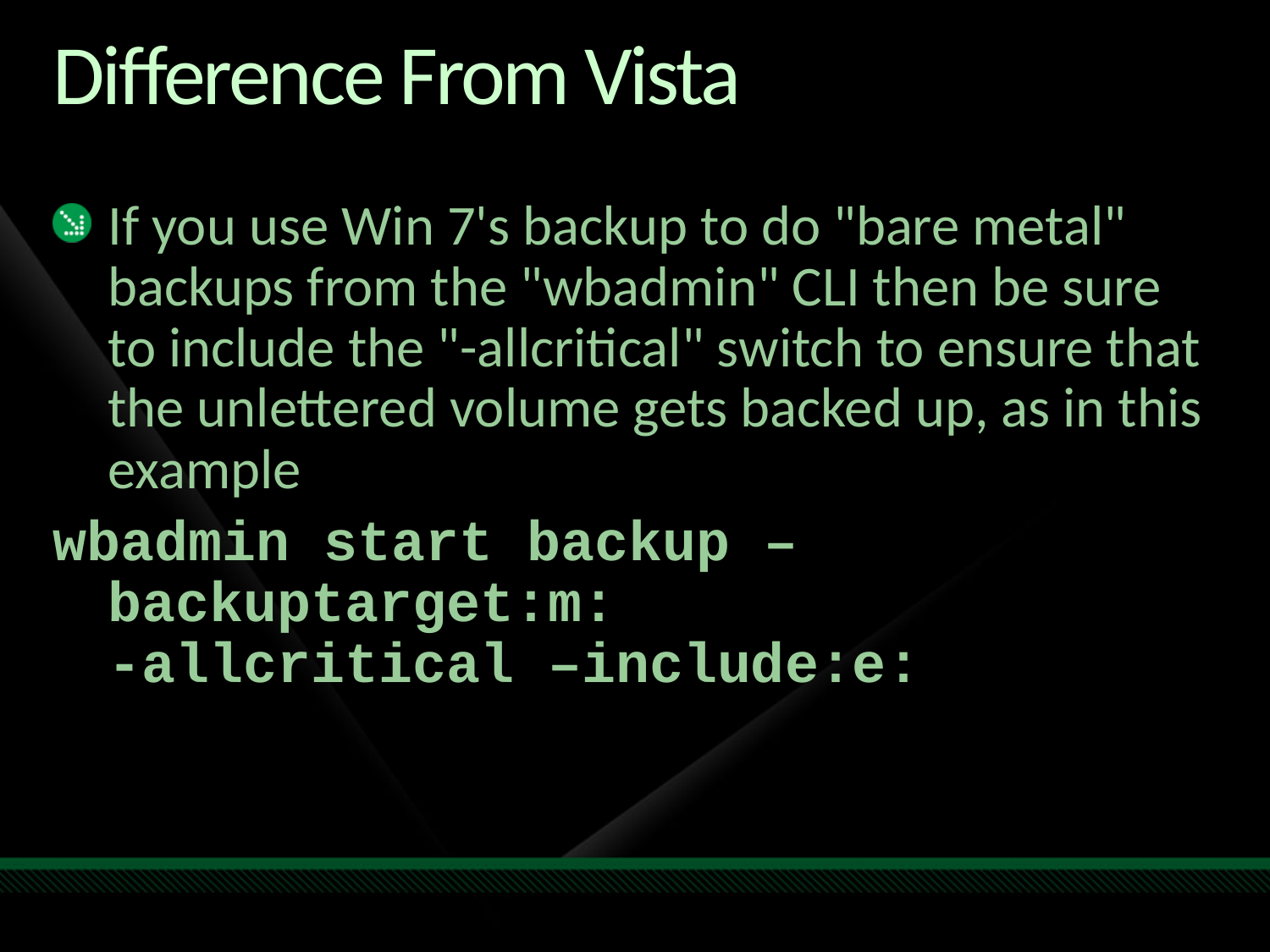

# Difference From Vista
If you use Win 7's backup to do "bare metal" backups from the "wbadmin" CLI then be sure to include the "-allcritical" switch to ensure that the unlettered volume gets backed up, as in this example
wbadmin start backup –backuptarget:m:
-allcritical –include:e: